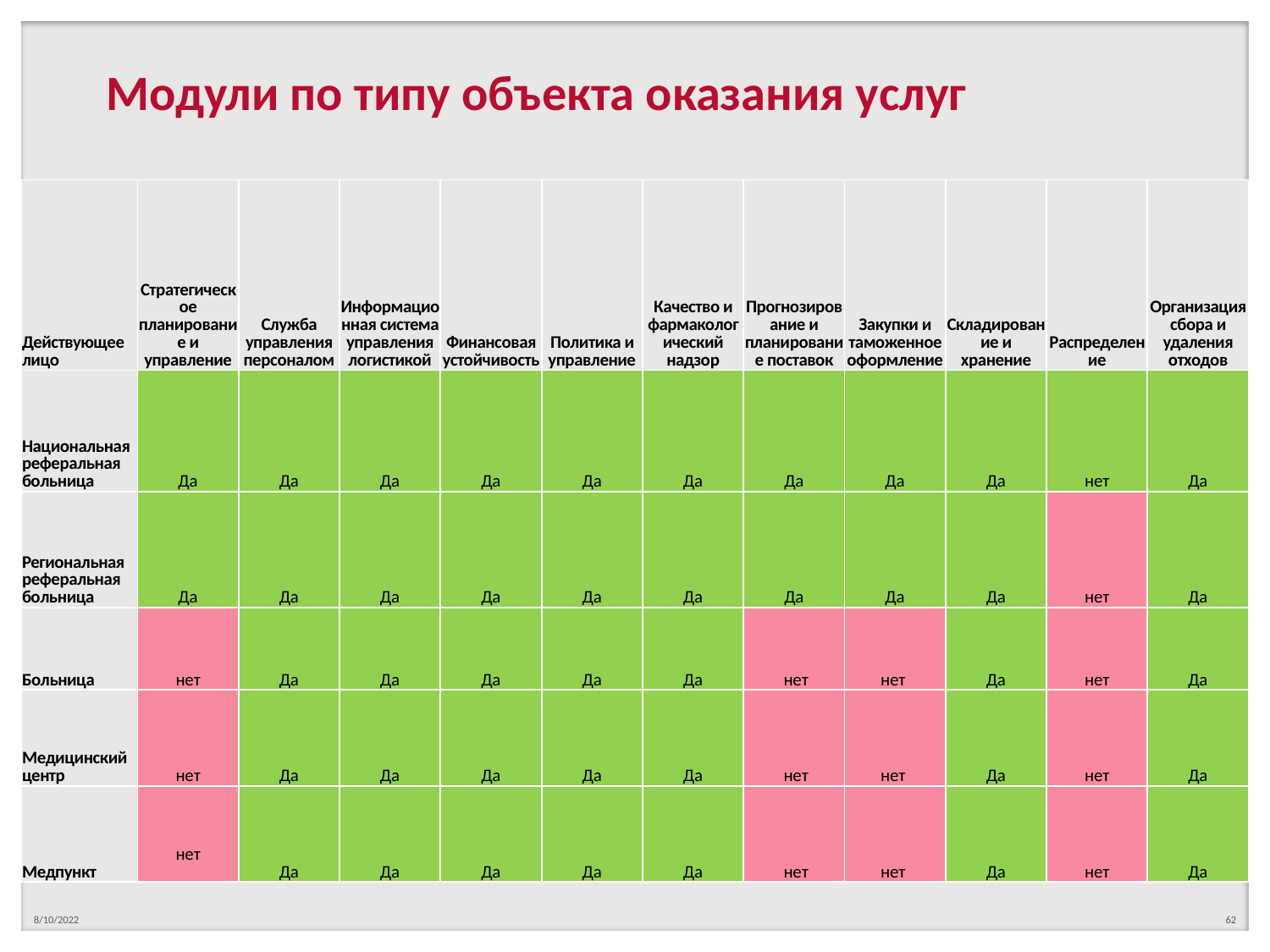

# Модули по типу объекта оказания услуг
| Действующее лицо | Стратегическое планирование и управление | Служба управления персоналом | Информационная система управления логистикой | Финансовая устойчивость | Политика и управление | Качество и фармакологический надзор | Прогнозирование и планирование поставок | Закупки и таможенное оформление | Складирование и хранение | Распределение | Организация сбора и удаления отходов |
| --- | --- | --- | --- | --- | --- | --- | --- | --- | --- | --- | --- |
| Национальная реферальная больница | Да | Да | Да | Да | Да | Да | Да | Да | Да | нет | Да |
| Региональная реферальная больница | Да | Да | Да | Да | Да | Да | Да | Да | Да | нет | Да |
| Больница | нет | Да | Да | Да | Да | Да | нет | нет | Да | нет | Да |
| Медицинский центр | нет | Да | Да | Да | Да | Да | нет | нет | Да | нет | Да |
| Медпункт | нет | Да | Да | Да | Да | Да | нет | нет | Да | нет | Да |
8/10/2022
62